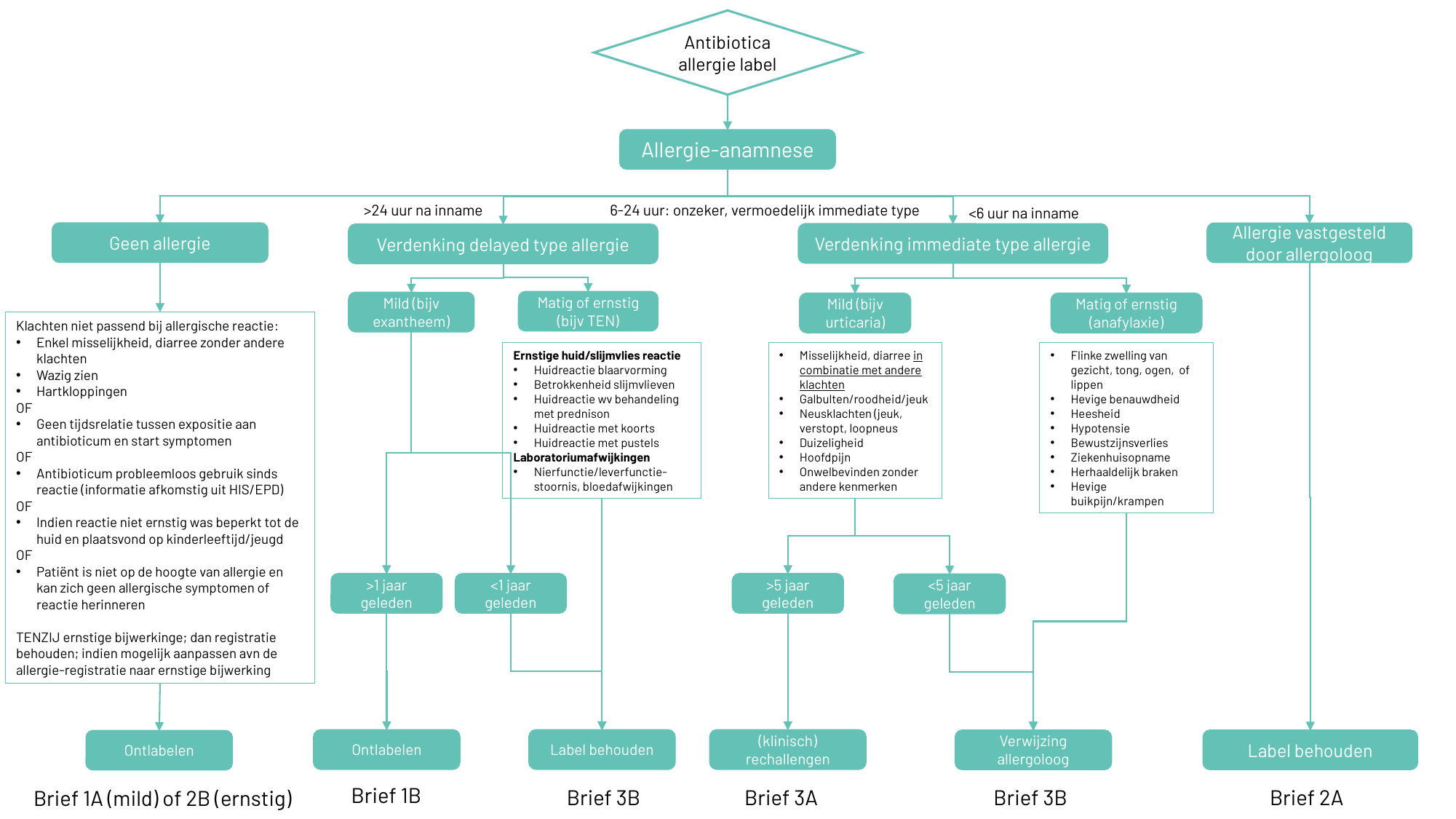

Antibiotica allergie label
Allergie-anamnese
>24 uur na inname
6-24 uur: onzeker, vermoedelijk immediate type
<6 uur na inname
Geen allergie
Allergie vastgesteld door allergoloog
Verdenking immediate type allergie
Verdenking delayed type allergie
Matig of ernstig (bijv TEN)
Mild (bijv exantheem)
Mild (bijv urticaria)
Matig of ernstig (anafylaxie)
Klachten niet passend bij allergische reactie:
Enkel misselijkheid, diarree zonder andere klachten
Wazig zien
Hartkloppingen
OF
Geen tijdsrelatie tussen expositie aan antibioticum en start symptomen
OF
Antibioticum probleemloos gebruik sinds reactie (informatie afkomstig uit HIS/EPD)
OF
Indien reactie niet ernstig was beperkt tot de huid en plaatsvond op kinderleeftijd/jeugd
OF
Patiënt is niet op de hoogte van allergie en kan zich geen allergische symptomen of reactie herinneren

TENZIJ ernstige bijwerkinge; dan registratie behouden; indien mogelijk aanpassen avn de allergie-registratie naar ernstige bijwerking
Ernstige huid/slijmvlies reactie
Huidreactie blaarvorming
Betrokkenheid slijmvlieven
Huidreactie wv behandeling met prednison
Huidreactie met koorts
Huidreactie met pustels
Laboratoriumafwijkingen
Nierfunctie/leverfunctie-stoornis, bloedafwijkingen
Flinke zwelling van gezicht, tong, ogen,  of lippen
Hevige benauwdheid
Heesheid
Hypotensie
Bewustzijnsverlies
Ziekenhuisopname
Herhaaldelijk braken
Hevige buikpijn/krampen
Misselijkheid, diarree in combinatie met andere klachten
Galbulten/roodheid/jeuk
Neusklachten (jeuk, verstopt, loopneus
Duizeligheid
Hoofdpijn
Onwelbevinden zonder andere kenmerken
>1 jaar geleden
<1 jaar geleden
>5 jaar geleden
<5 jaar geleden
Ontlabelen
Label behouden
(klinisch) rechallengen
Verwijzing allergoloog
Label behouden
Ontlabelen
Brief 1B
Brief 3B
Brief 3A
Brief 3B
Brief 2A
Brief 1A (mild) of 2B (ernstig)